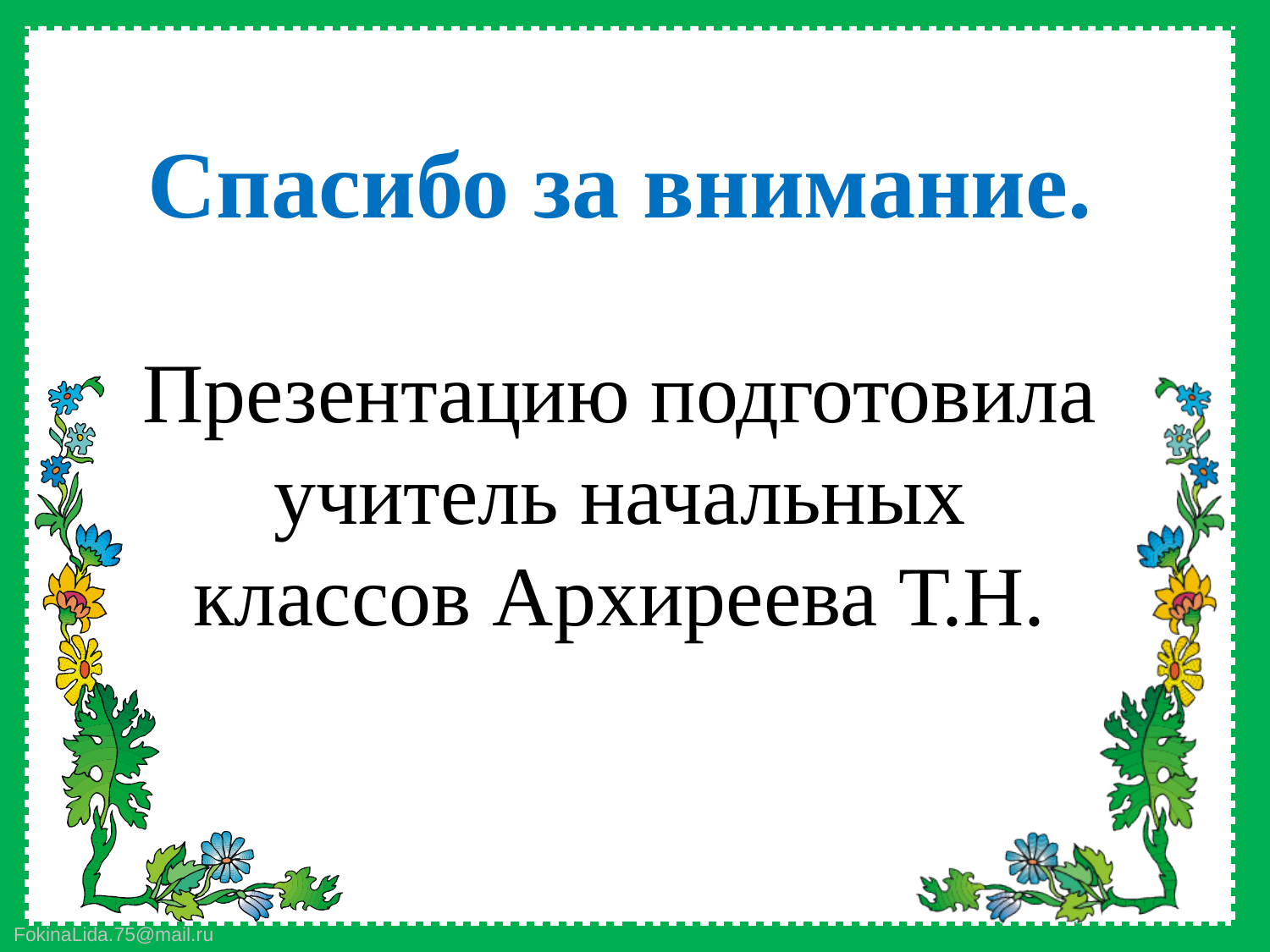

Спасибо за внимание.

Презентацию подготовила учитель начальных классов Архиреева Т.Н.